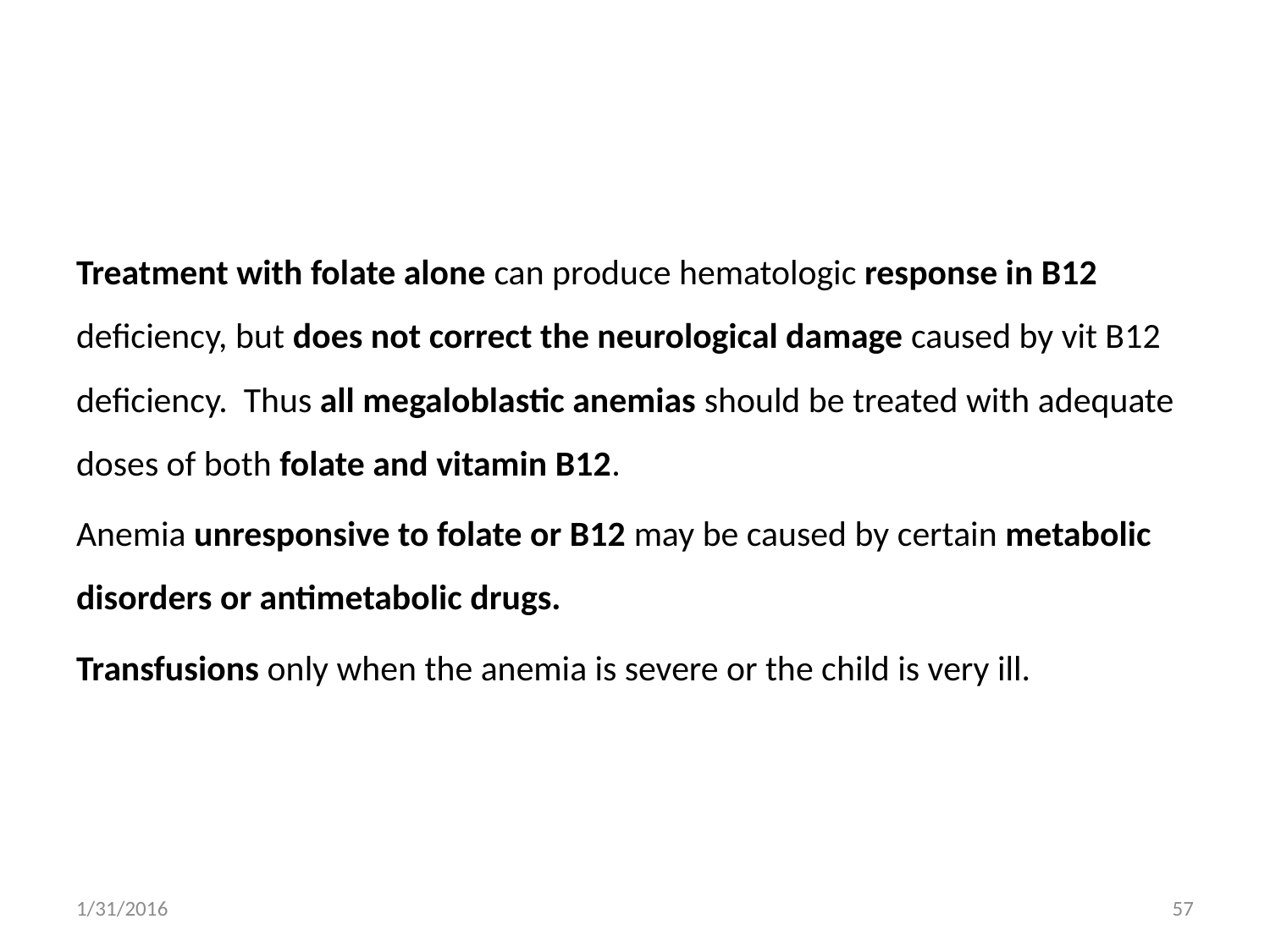

#
Treatment with folate alone can produce hematologic response in B12 deficiency, but does not correct the neurological damage caused by vit B12 deficiency.  Thus all megaloblastic anemias should be treated with adequate doses of both folate and vitamin B12.
Anemia unresponsive to folate or B12 may be caused by certain metabolic disorders or antimetabolic drugs.
Transfusions only when the anemia is severe or the child is very ill.
1/31/2016
57